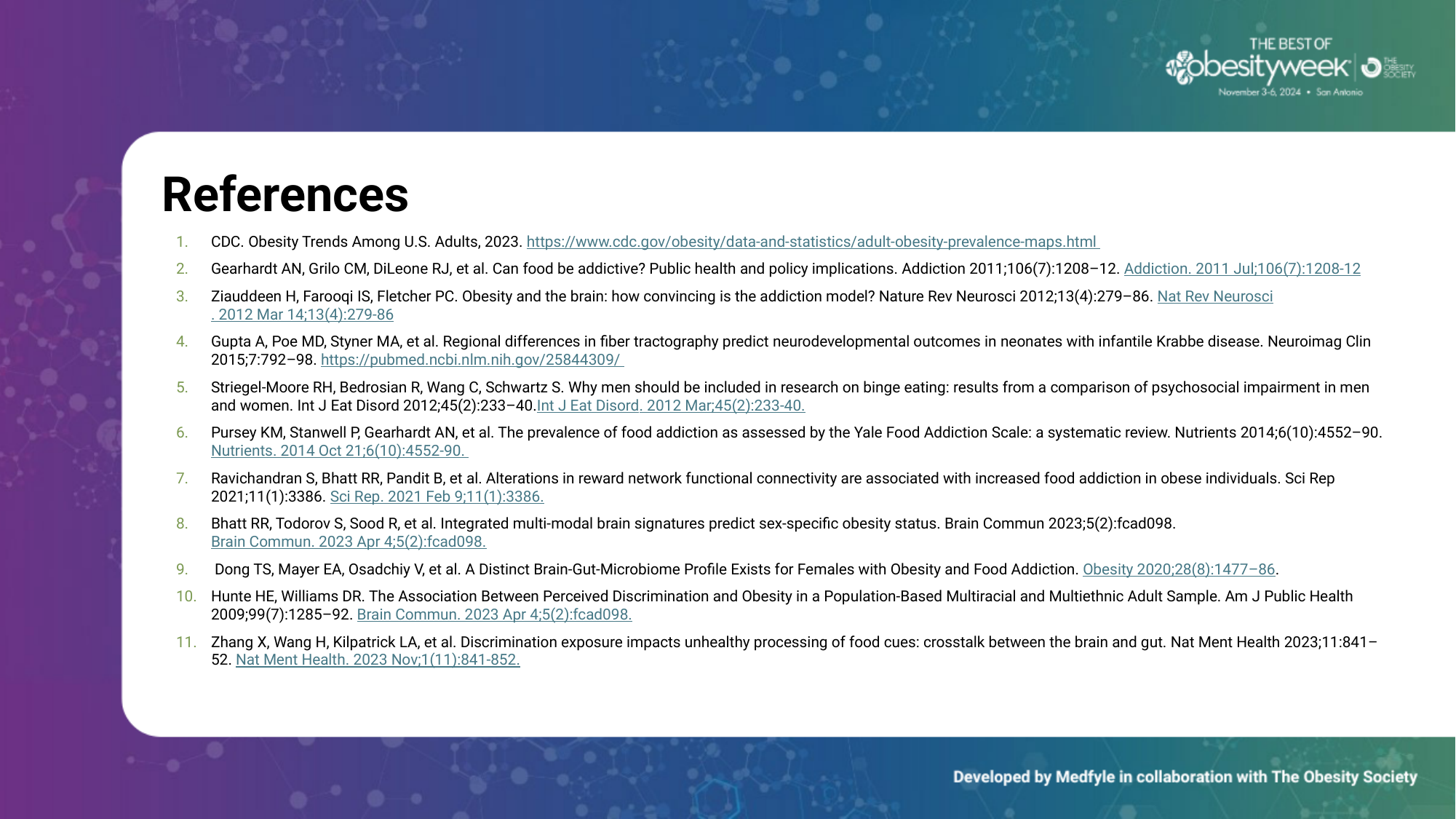

# References
CDC. Obesity Trends Among U.S. Adults, 2023. https://www.cdc.gov/obesity/data-and-statistics/adult-obesity-prevalence-maps.html
Gearhardt AN, Grilo CM, DiLeone RJ, et al. Can food be addictive? Public health and policy implications. Addiction 2011;106(7):1208–12. Addiction. 2011 Jul;106(7):1208-12
Ziauddeen H, Farooqi IS, Fletcher PC. Obesity and the brain: how convincing is the addiction model? Nature Rev Neurosci 2012;13(4):279–86. Nat Rev Neurosci. 2012 Mar 14;13(4):279-86
Gupta A, Poe MD, Styner MA, et al. Regional differences in fiber tractography predict neurodevelopmental outcomes in neonates with infantile Krabbe disease. Neuroimag Clin 2015;7:792–98. https://pubmed.ncbi.nlm.nih.gov/25844309/
Striegel-Moore RH, Bedrosian R, Wang C, Schwartz S. Why men should be included in research on binge eating: results from a comparison of psychosocial impairment in men and women. Int J Eat Disord 2012;45(2):233–40.Int J Eat Disord. 2012 Mar;45(2):233-40.
Pursey KM, Stanwell P, Gearhardt AN, et al. The prevalence of food addiction as assessed by the Yale Food Addiction Scale: a systematic review. Nutrients 2014;6(10):4552–90. Nutrients. 2014 Oct 21;6(10):4552-90.
Ravichandran S, Bhatt RR, Pandit B, et al. Alterations in reward network functional connectivity are associated with increased food addiction in obese individuals. Sci Rep 2021;11(1):3386. Sci Rep. 2021 Feb 9;11(1):3386.
Bhatt RR, Todorov S, Sood R, et al. Integrated multi-modal brain signatures predict sex-specific obesity status. Brain Commun 2023;5(2):fcad098. Brain Commun. 2023 Apr 4;5(2):fcad098.
 Dong TS, Mayer EA, Osadchiy V, et al. A Distinct Brain-Gut-Microbiome Profile Exists for Females with Obesity and Food Addiction. Obesity 2020;28(8):1477–86.
Hunte HE, Williams DR. The Association Between Perceived Discrimination and Obesity in a Population-Based Multiracial and Multiethnic Adult Sample. Am J Public Health 2009;99(7):1285–92. Brain Commun. 2023 Apr 4;5(2):fcad098.
Zhang X, Wang H, Kilpatrick LA, et al. Discrimination exposure impacts unhealthy processing of food cues: crosstalk between the brain and gut. Nat Ment Health 2023;11:841–52. Nat Ment Health. 2023 Nov;1(11):841-852.